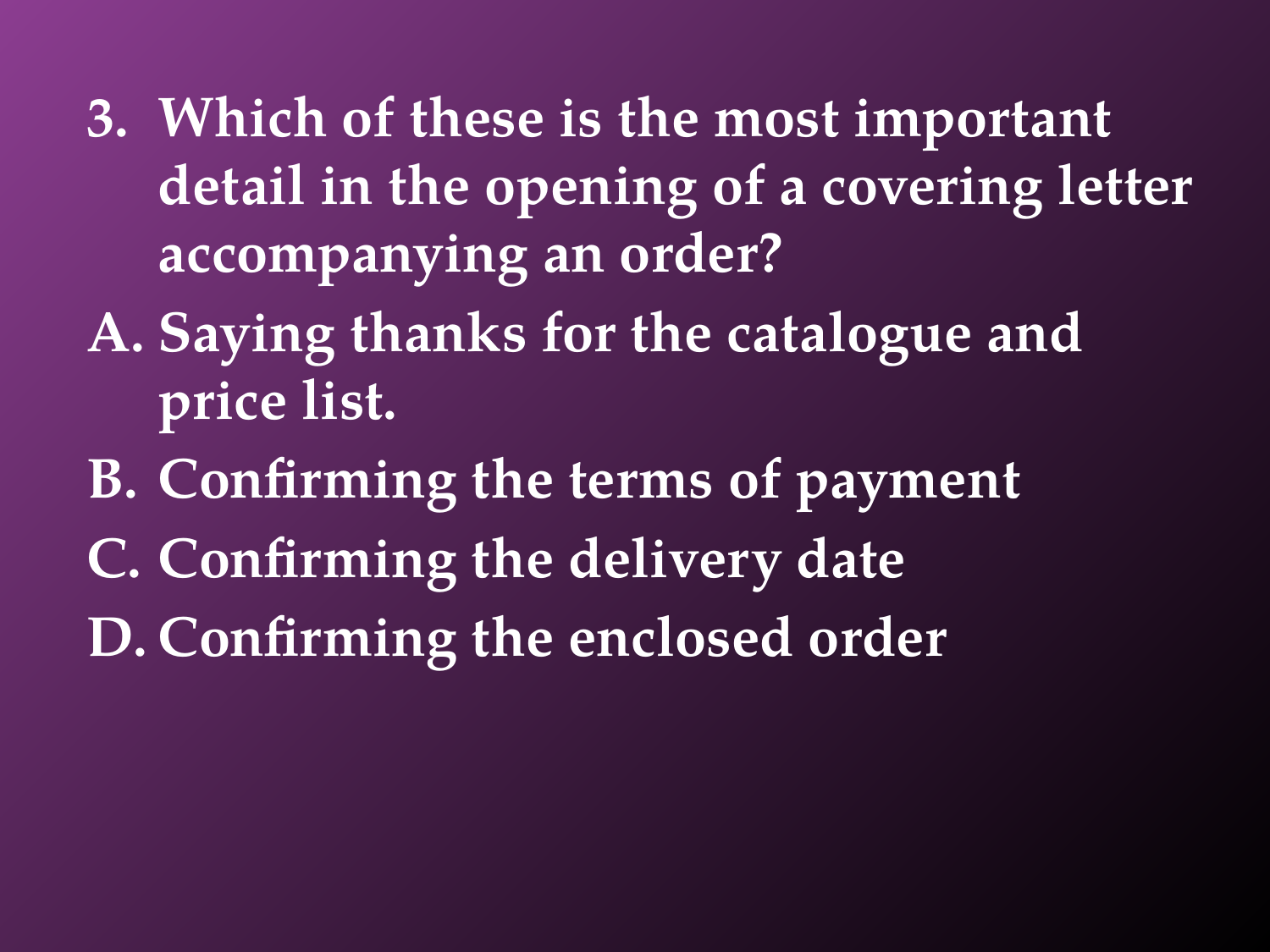

Which of these is the most important detail in the opening of a covering letter accompanying an order?
Saying thanks for the catalogue and price list.
Confirming the terms of payment
Confirming the delivery date
Confirming the enclosed order